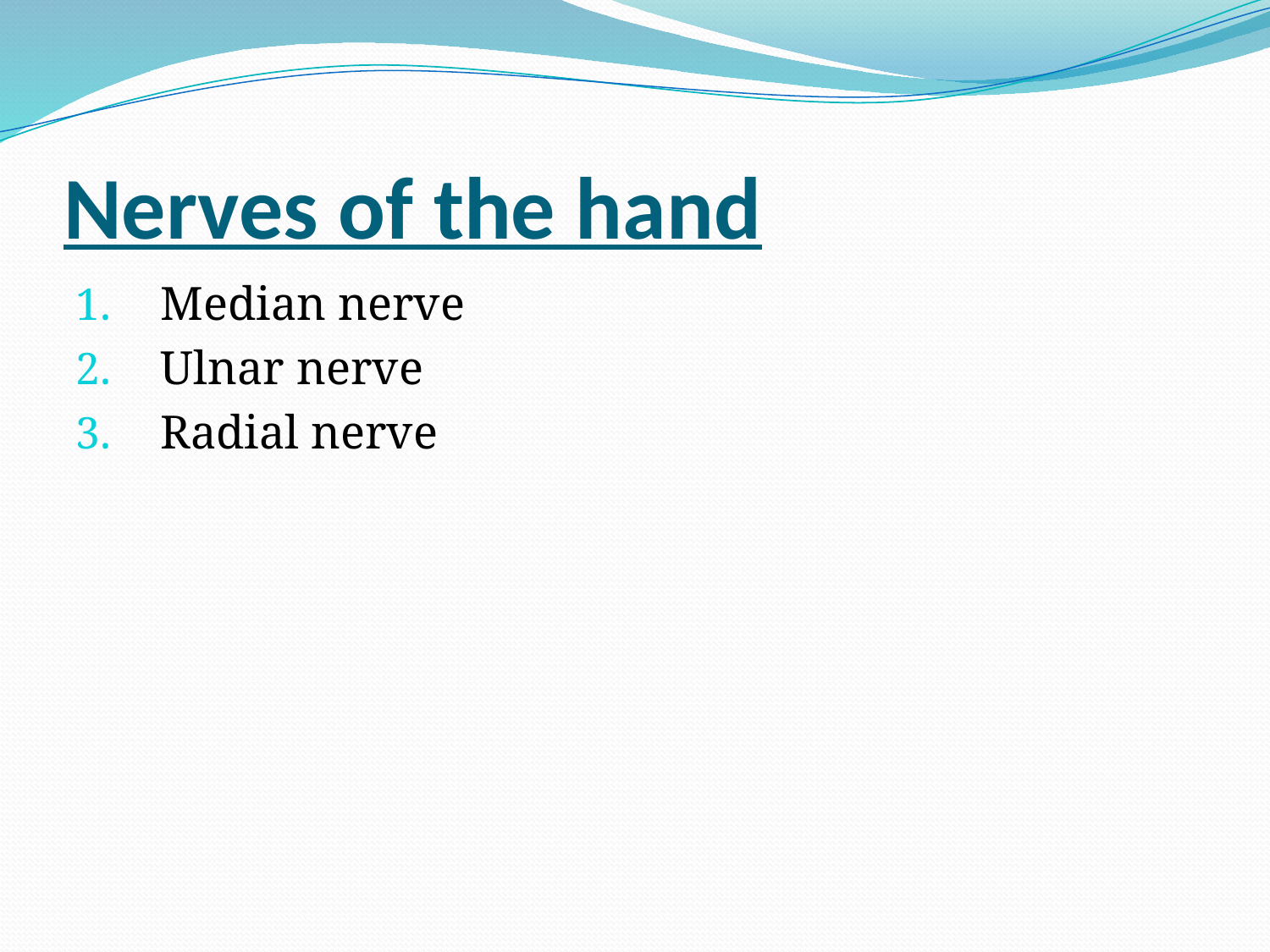

# Nerves of the hand
Median nerve
Ulnar nerve
Radial nerve